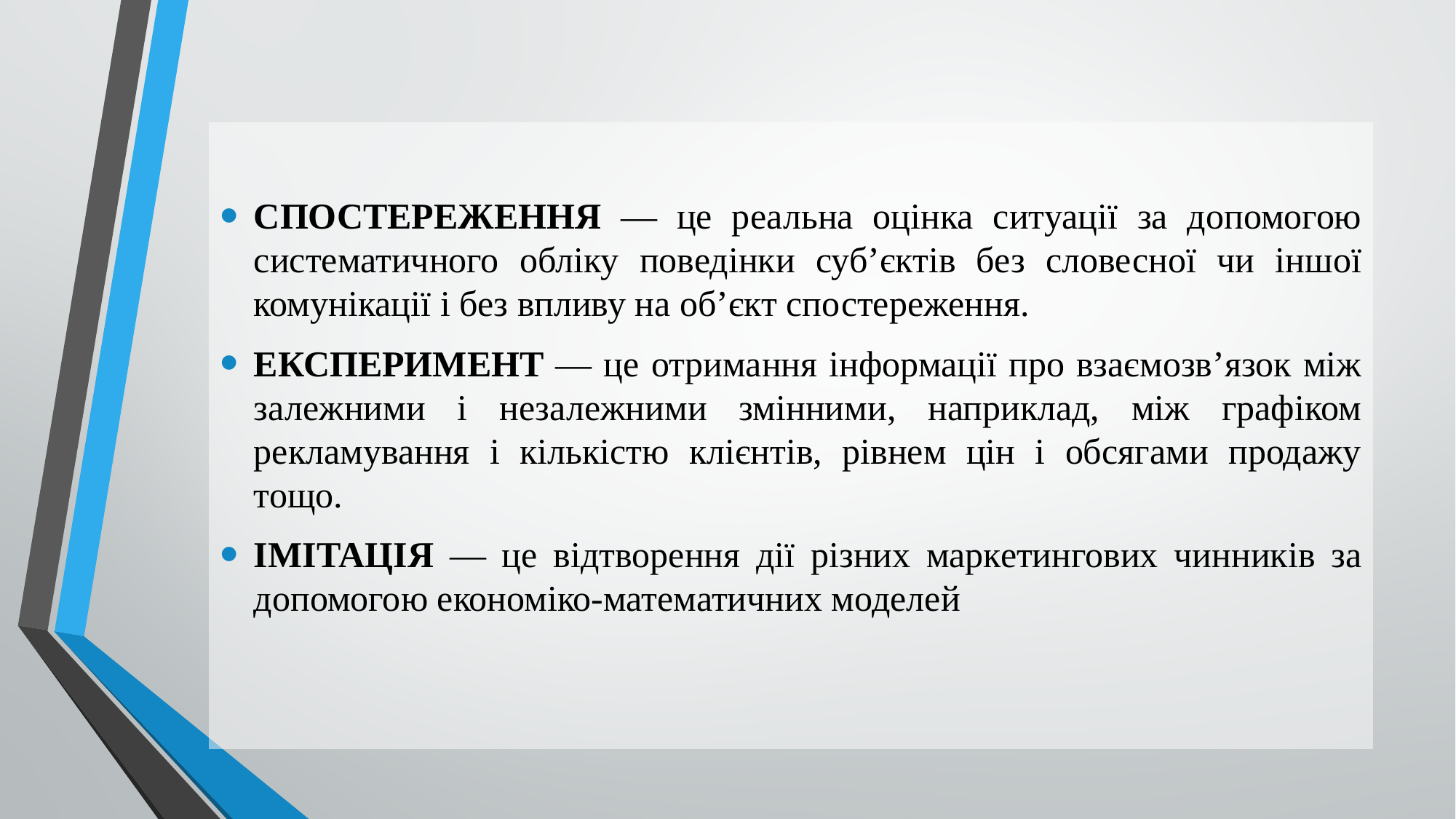

CПОСТЕРЕЖЕННЯ — це реальна оцінка ситуації за допомогою систематичного обліку поведінки суб’єктів без словесної чи іншої комунікації і без впливу на об’єкт спостереження.
ЕКСПЕРИМЕНТ — це отримання інформації про взаємозв’язок між залежними і незалежними змінними, наприклад, між графіком рекламування і кількістю клієнтів, рівнем цін і обсягами продажу тощо.
ІМІТАЦІЯ — це відтворення дії різних маркетингових чинників за допомогою економіко-математичних моделей